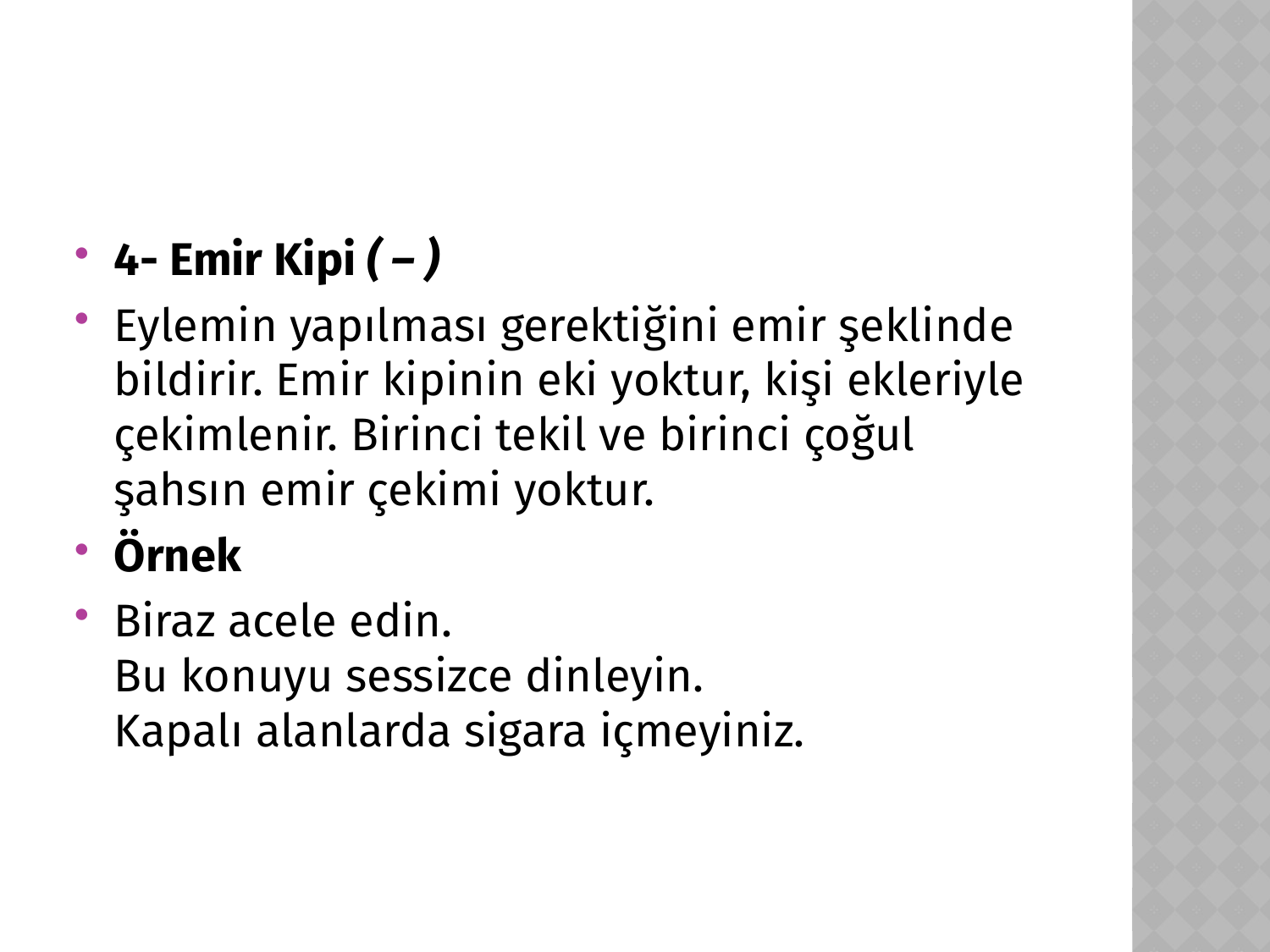

#
4- Emir Kipi ( – )
Eylemin yapılması gerektiğini emir şeklinde bildirir. Emir kipinin eki yoktur, kişi ekleriyle çekimlenir. Birinci tekil ve birinci çoğul şahsın emir çekimi yoktur.
Örnek
Biraz acele edin.
Bu konuyu sessizce dinleyin.
Kapalı alanlarda sigara içmeyiniz.